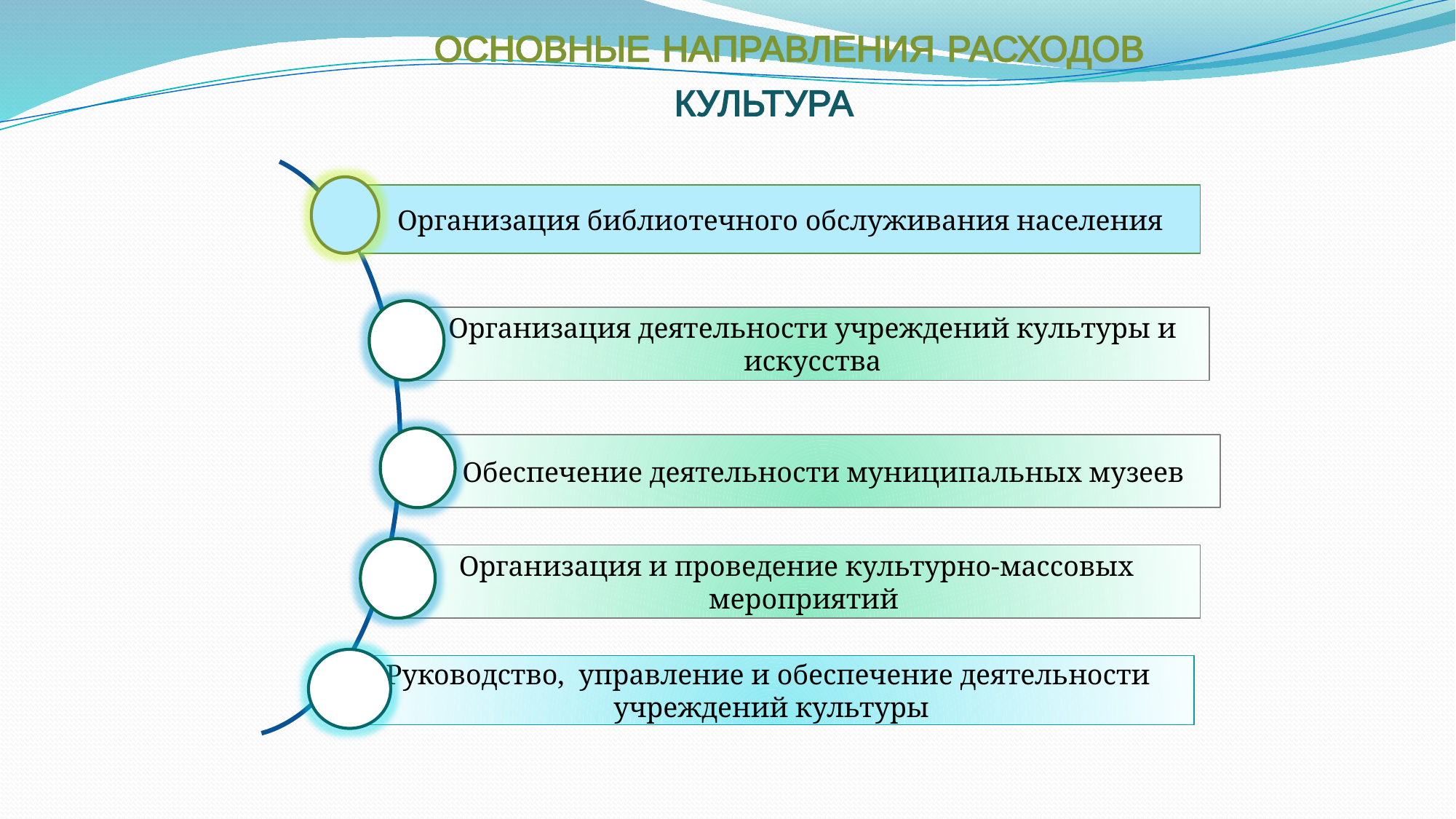

ОСНОВНЫЕ НАПРАВЛЕНИЯ РАСХОДОВ
 КУЛЬТУРА

Организация библиотечного обслуживания населения

Организация деятельности учреждений культуры и искусства

Обеспечение деятельности муниципальных музеев

Организация и проведение культурно-массовых   мероприятий

Руководство,  управление и обеспечение деятельности
учреждений культуры